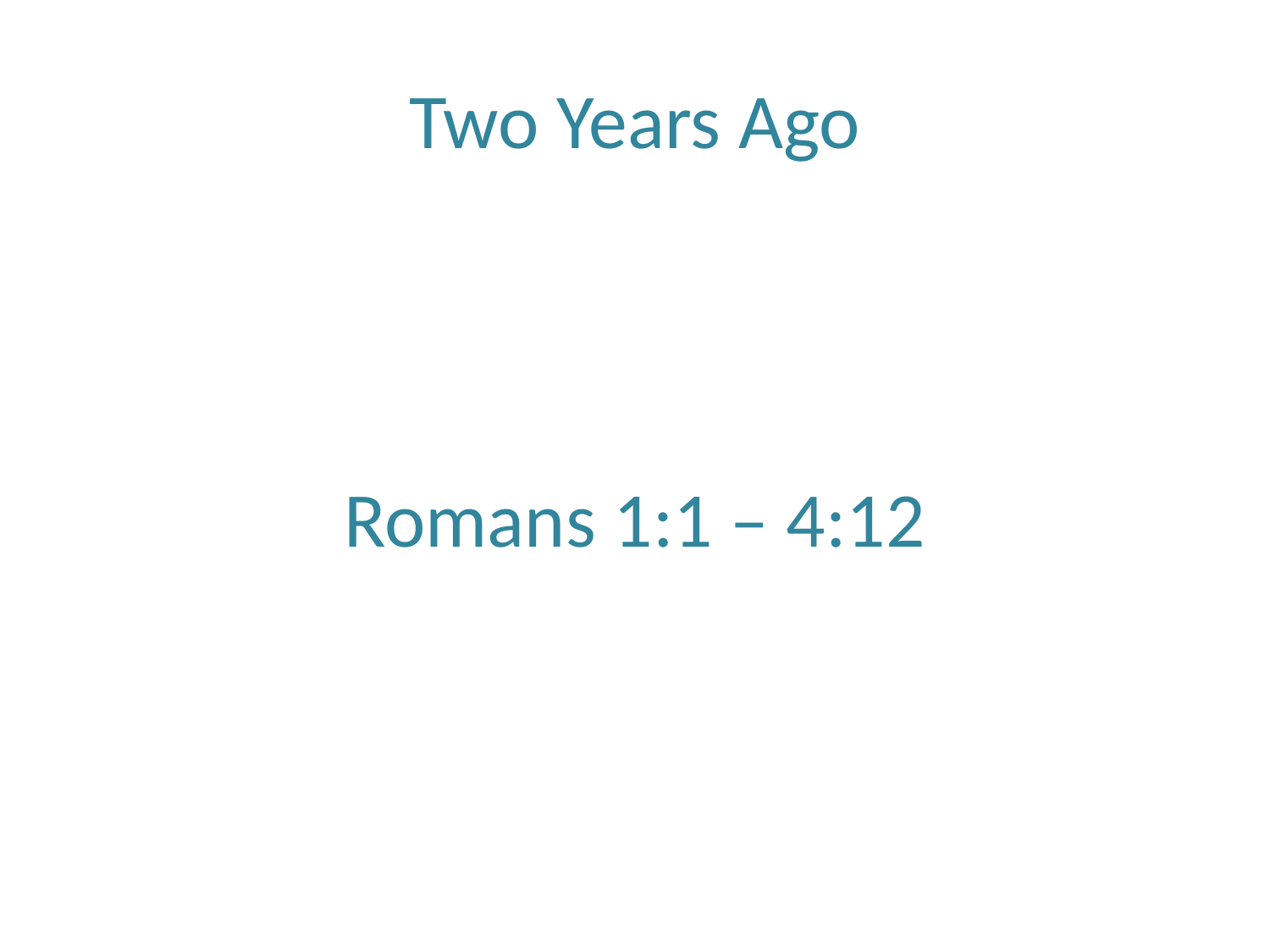

# Two Years Ago

Romans 1:1 – 4:12